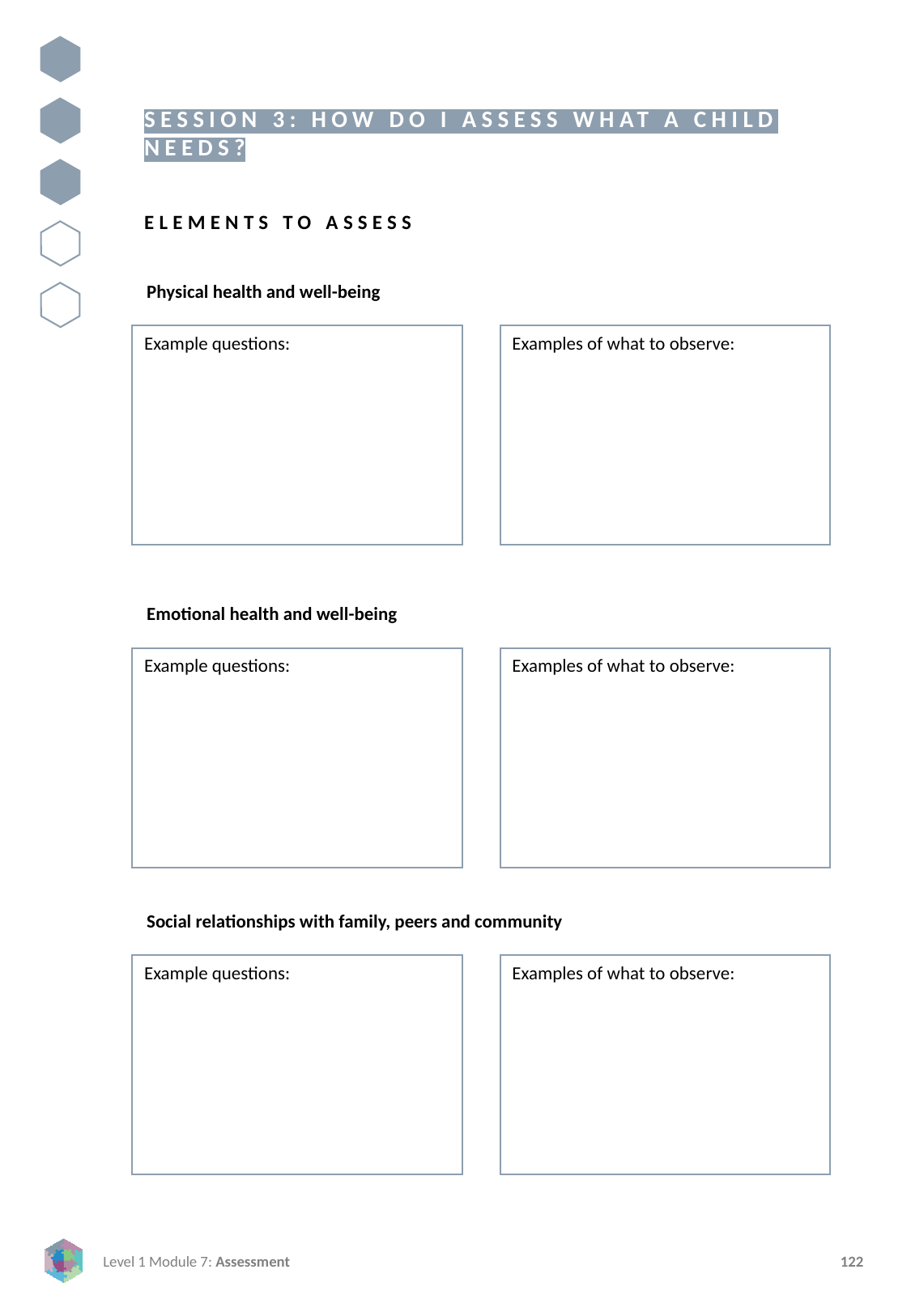

SESSION 3: HOW DO I ASSESS WHAT A CHILD NEEDS?

ELEMENTS TO ASSESS

Physical health and well-being

Example questions:
Examples of what to observe:
Emotional health and well-being
Example questions:
Examples of what to observe:
Social relationships with family, peers and community
Example questions:
Examples of what to observe: